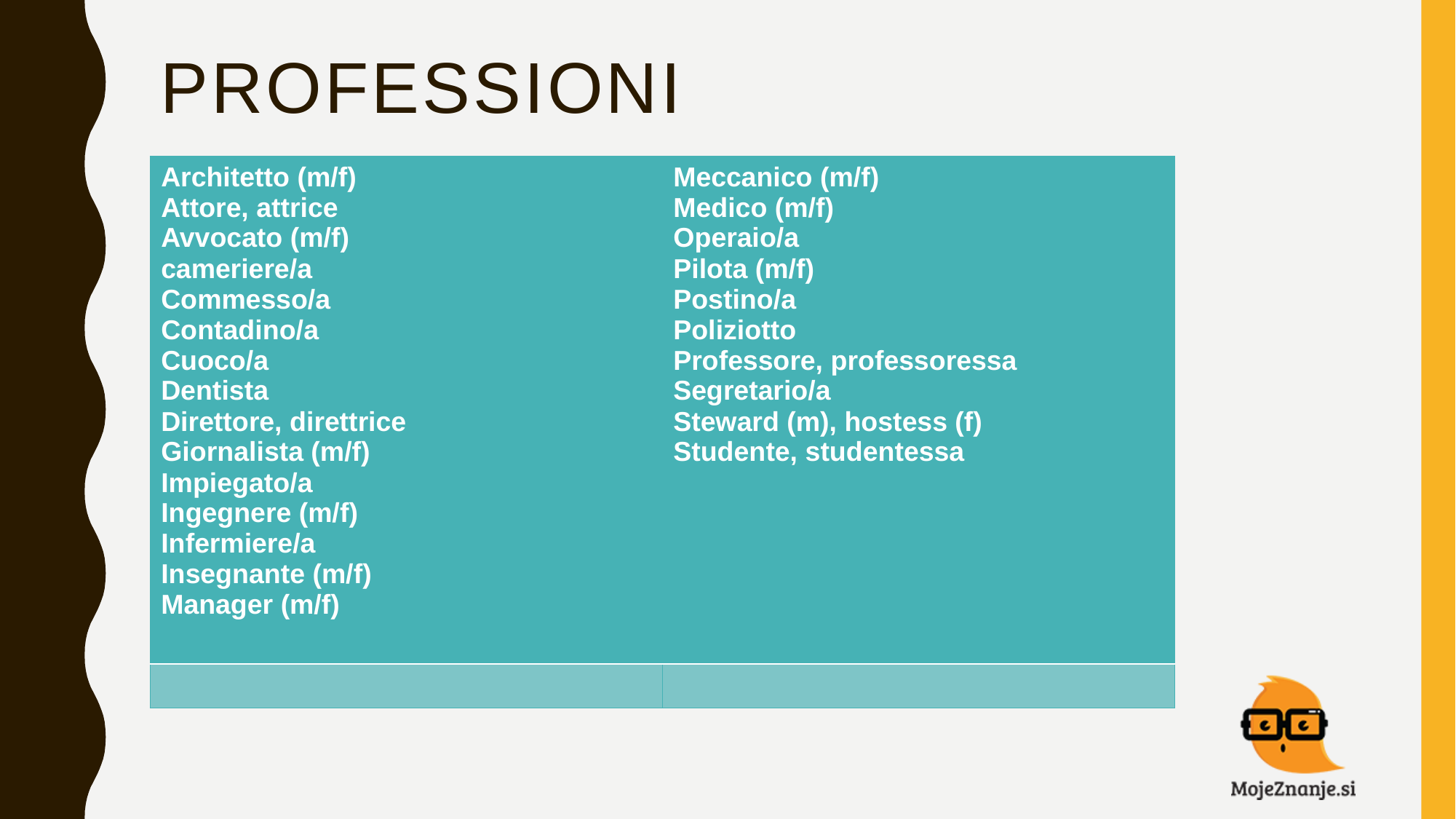

# Professioni
| Architetto (m/f) Attore, attrice Avvocato (m/f) cameriere/a Commesso/a Contadino/a Cuoco/a Dentista Direttore, direttrice Giornalista (m/f) Impiegato/a Ingegnere (m/f) Infermiere/a Insegnante (m/f) Manager (m/f) | Meccanico (m/f) Medico (m/f) Operaio/a Pilota (m/f) Postino/a Poliziotto Professore, professoressa Segretario/a Steward (m), hostess (f) Studente, studentessa |
| --- | --- |
|  |  |